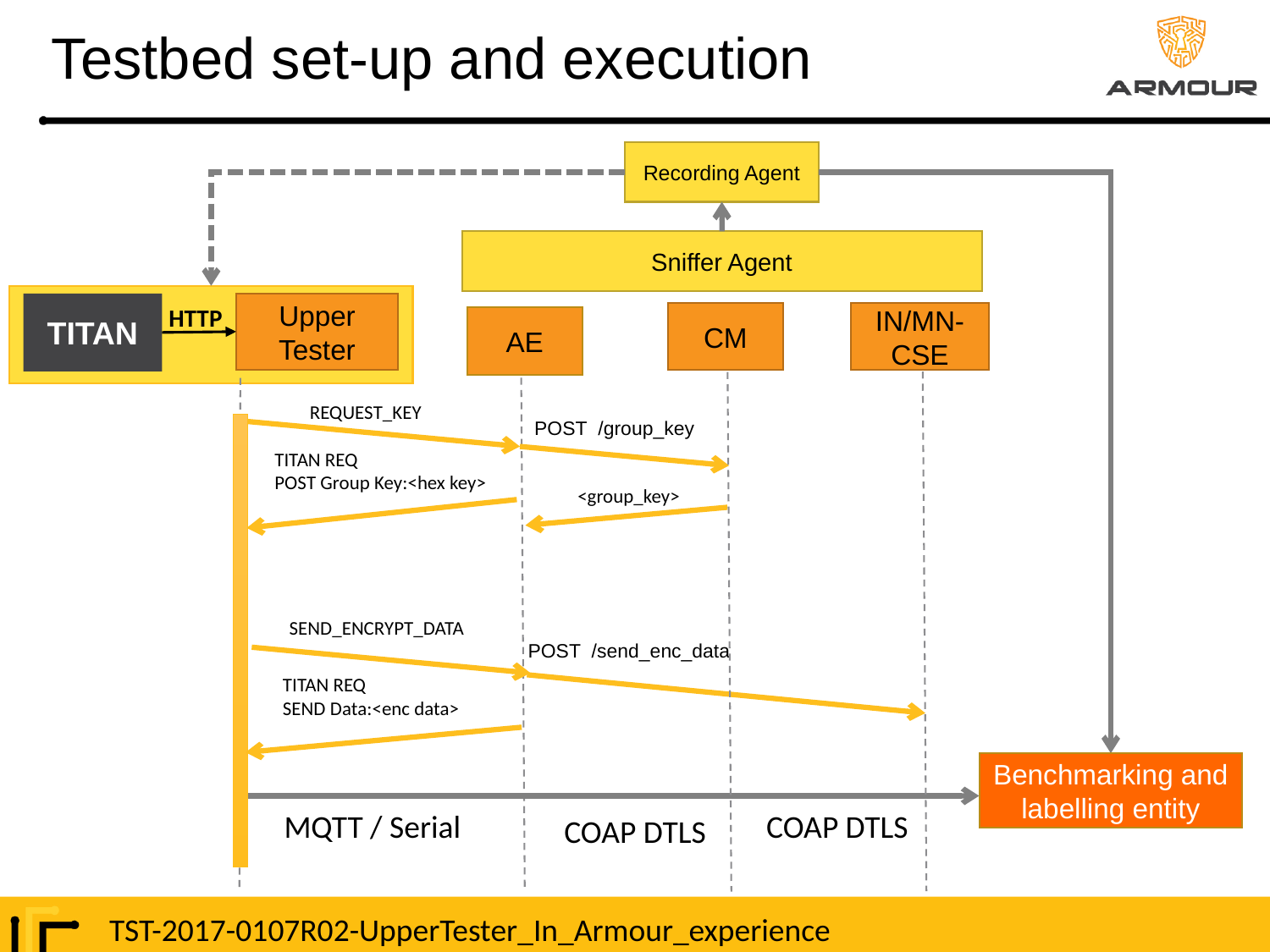

# Testbed set-up and execution
Recording Agent
Sniffer Agent

TITAN
Upper Tester
HTTP

CM
IN/MN-CSE
AE
REQUEST_KEY
 POST  /group_key

TITAN REQ
POST Group Key:<hex key>
<group_key>
SEND_ENCRYPT_DATA
 POST  /send_enc_data
TITAN REQ
SEND Data:<enc data>
Benchmarking and labelling entity
COAP DTLS
MQTT / Serial
COAP DTLS
TST-2017-0107R02-UpperTester_In_Armour_experience